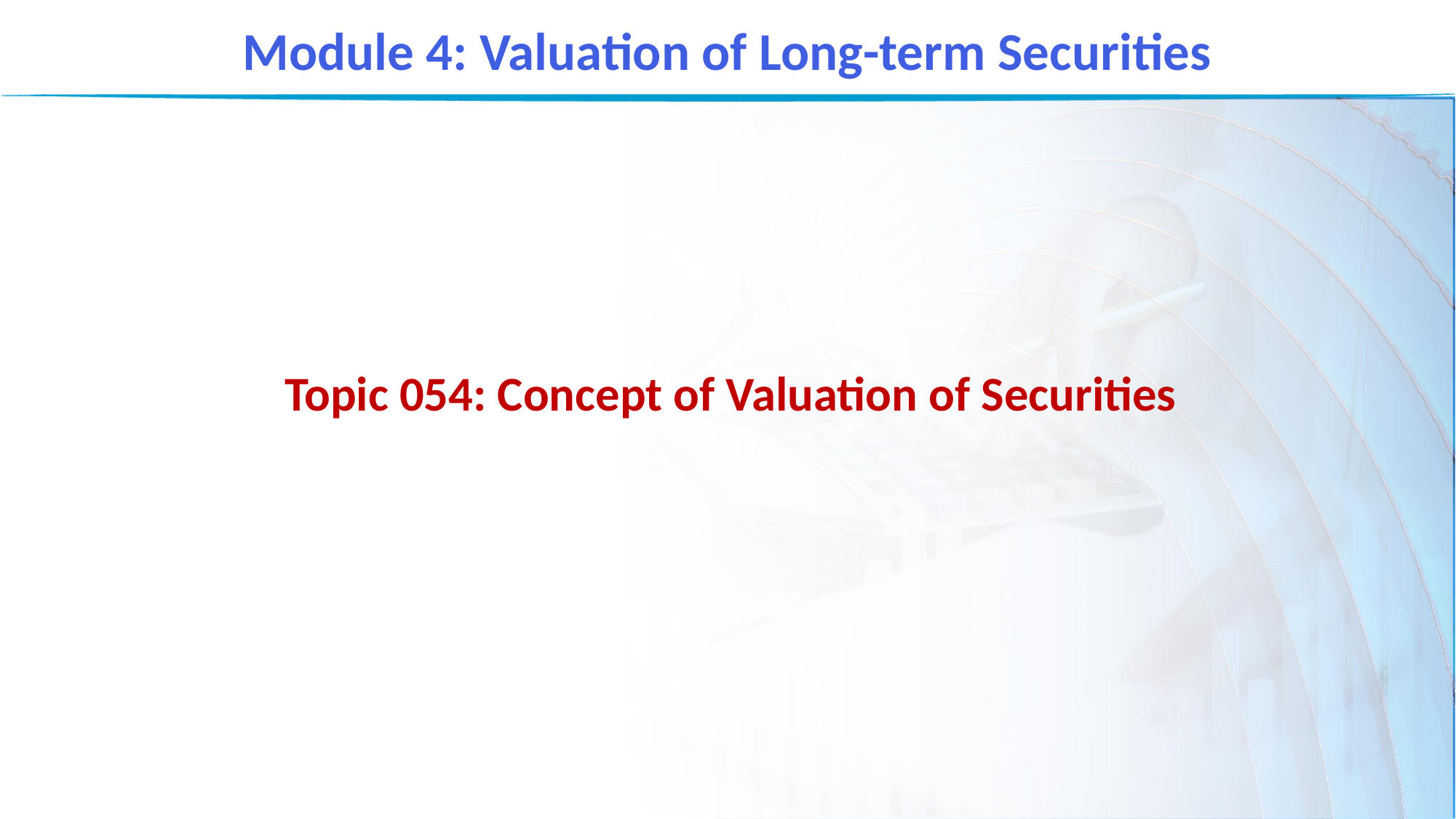

Module 4: Valuation of Long-term Securities
Topic 054: Concept of Valuation of Securities